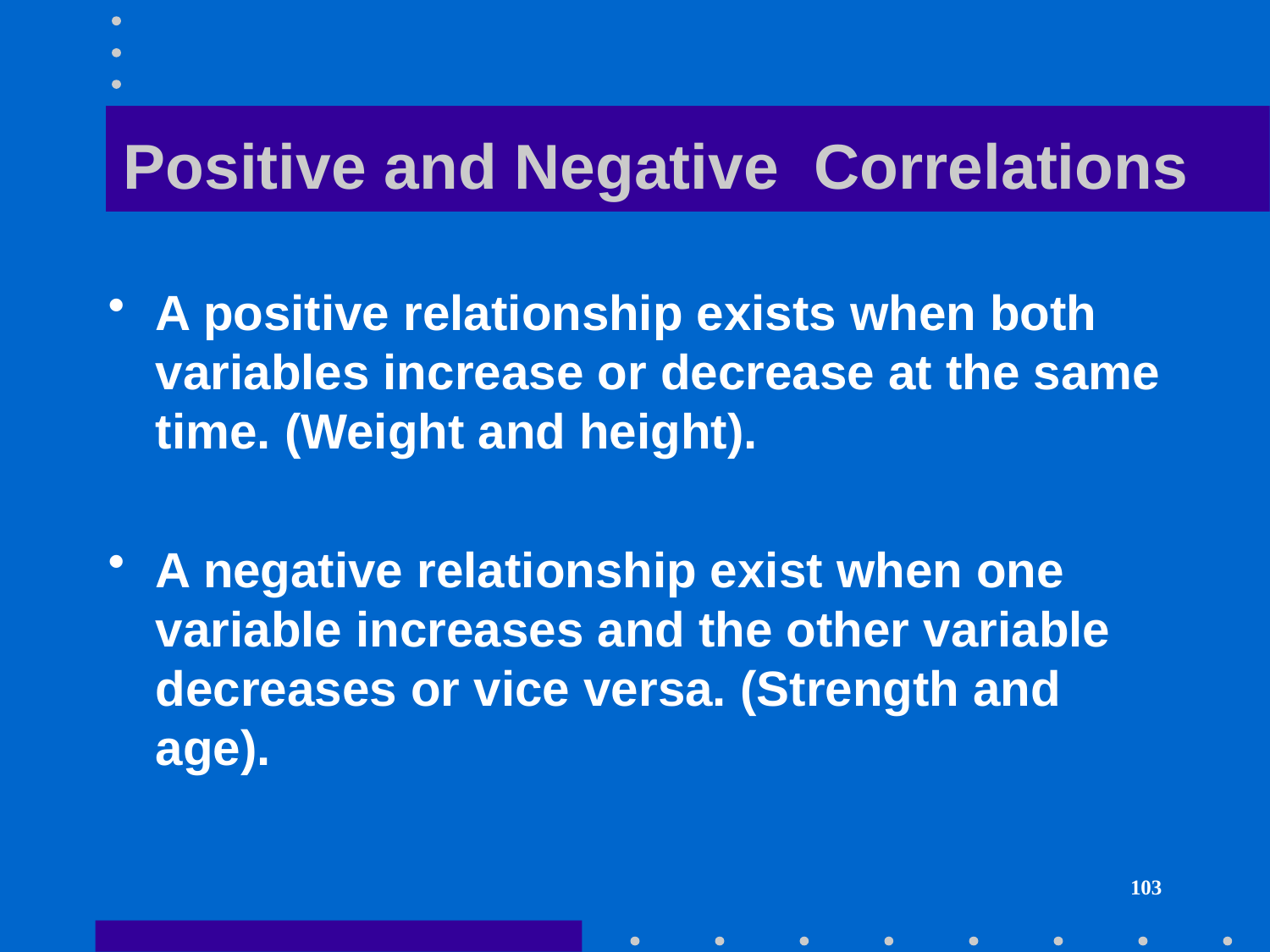

# Positive and Negative  Correlations
A positive relationship exists when both variables increase or decrease at the same time. (Weight and height).

A negative relationship exist when one variable increases and the other variable decreases or vice versa. (Strength and age).
103